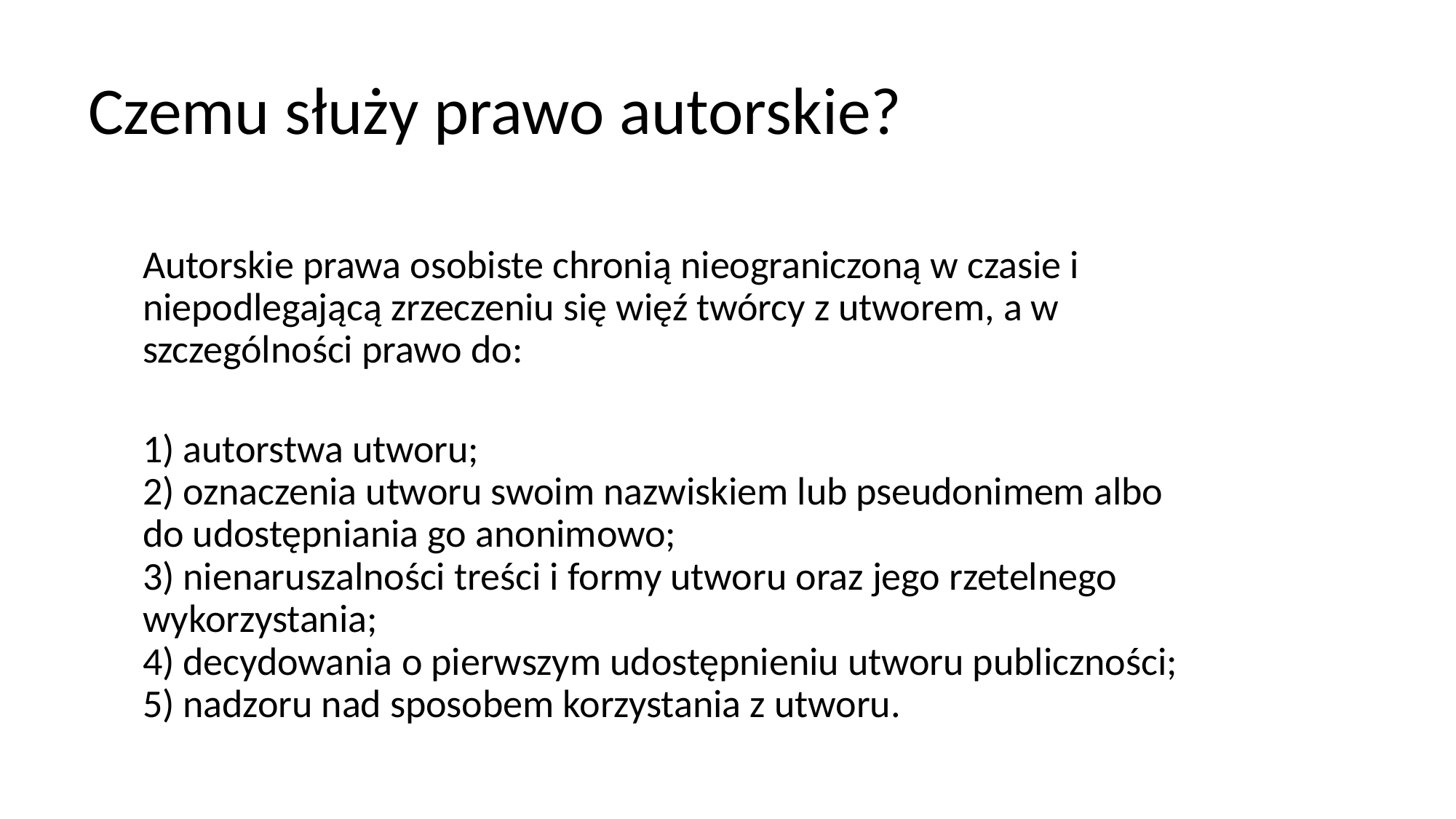

# Czemu służy prawo autorskie?
Autorskie prawa osobiste chronią nieograniczoną w czasie i niepodlegającą zrzeczeniu się więź twórcy z utworem, a w szczególności prawo do:
1) autorstwa utworu;
2) oznaczenia utworu swoim nazwiskiem lub pseudonimem albo do udostępniania go anonimowo;
3) nienaruszalności treści i formy utworu oraz jego rzetelnego wykorzystania;
4) decydowania o pierwszym udostępnieniu utworu publiczności;
5) nadzoru nad sposobem korzystania z utworu.